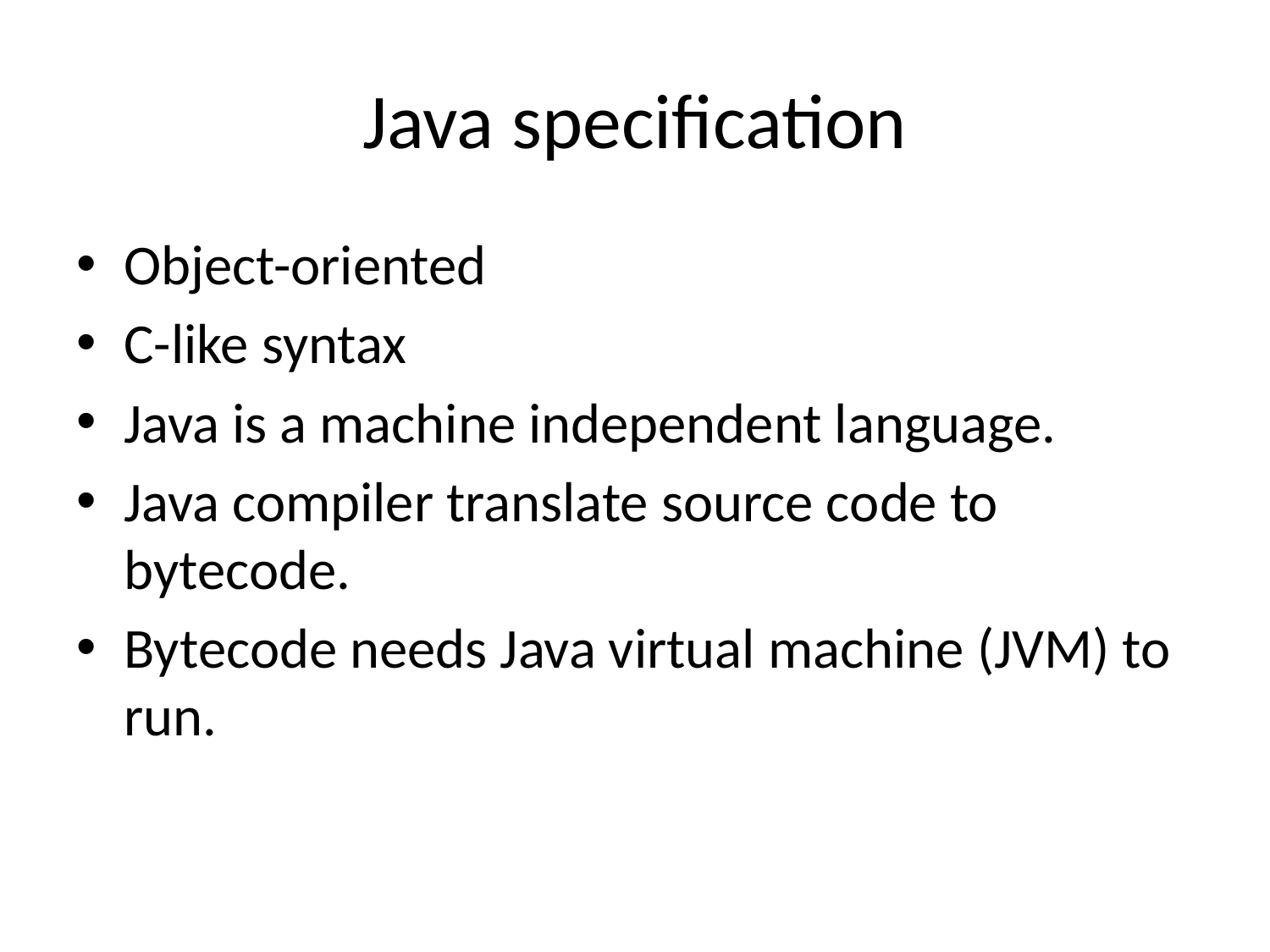

# Java specification
Object-oriented
C-like syntax
Java is a machine independent language.
Java compiler translate source code to bytecode.
Bytecode needs Java virtual machine (JVM) to run.